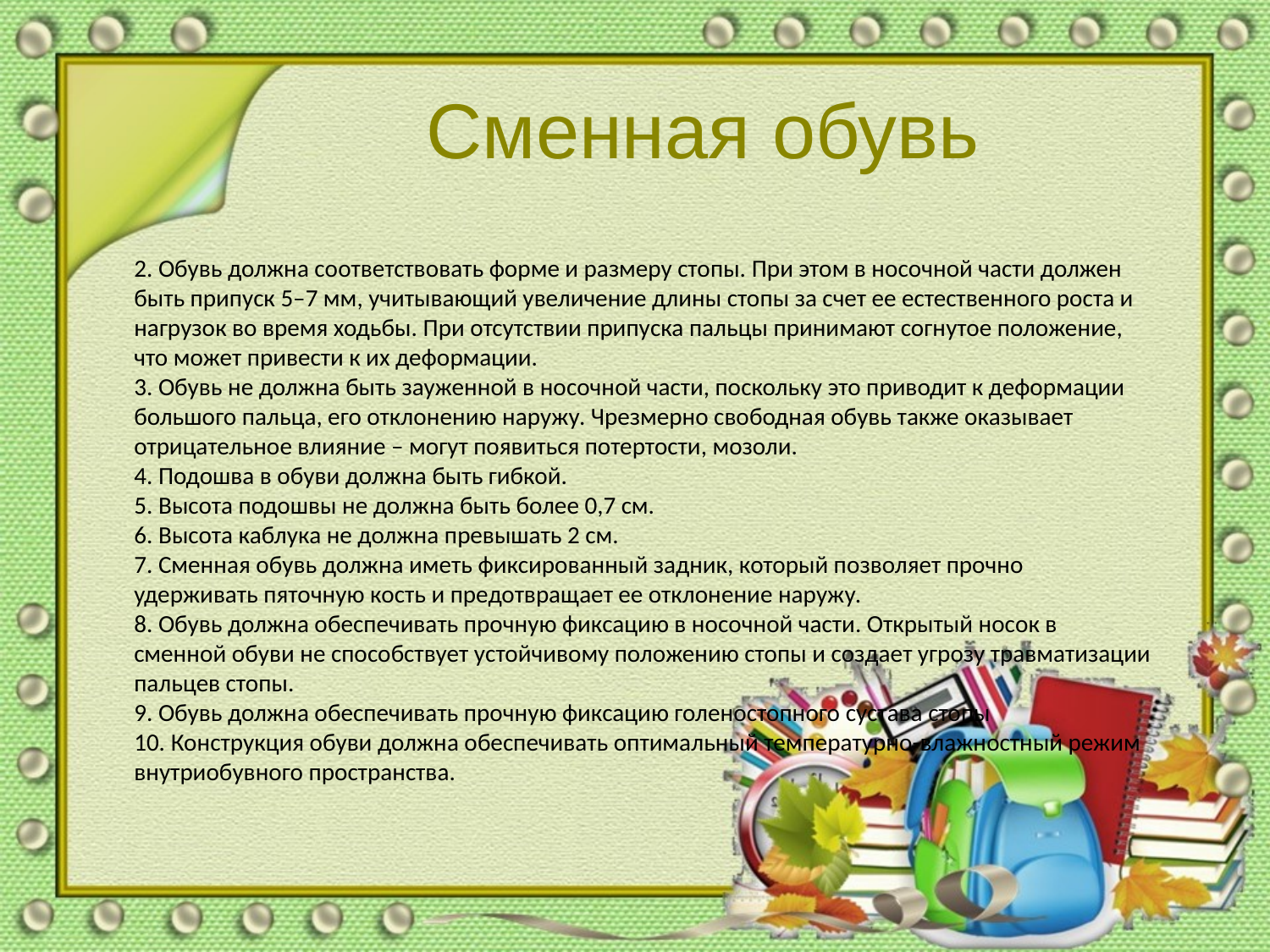

# Сменная обувь
2. Обувь должна соответствовать форме и размеру стопы. При этом в носочной части должен быть припуск 5–7 мм, учитывающий увеличение длины стопы за счет ее естественного роста и нагрузок во время ходьбы. При отсутствии припуска пальцы принимают согнутое положение, что может привести к их деформации.
3. Обувь не должна быть зауженной в носочной части, поскольку это приводит к деформации большого пальца, его отклонению наружу. Чрезмерно свободная обувь также оказывает отрицательное влияние – могут появиться потертости, мозоли.
4. Подошва в обуви должна быть гибкой.
5. Высота подошвы не должна быть более 0,7 см.
6. Высота каблука не должна превышать 2 см.
7. Сменная обувь должна иметь фиксированный задник, который позволяет прочно удерживать пяточную кость и предотвращает ее отклонение наружу.
8. Обувь должна обеспечивать прочную фиксацию в носочной части. Открытый носок в сменной обуви не способствует устойчивому положению стопы и создает угрозу травматизации пальцев стопы.
9. Обувь должна обеспечивать прочную фиксацию голеностопного сустава стопы
10. Конструкция обуви должна обеспечивать оптимальный температурно-влажностный режим внутриобувного пространства.